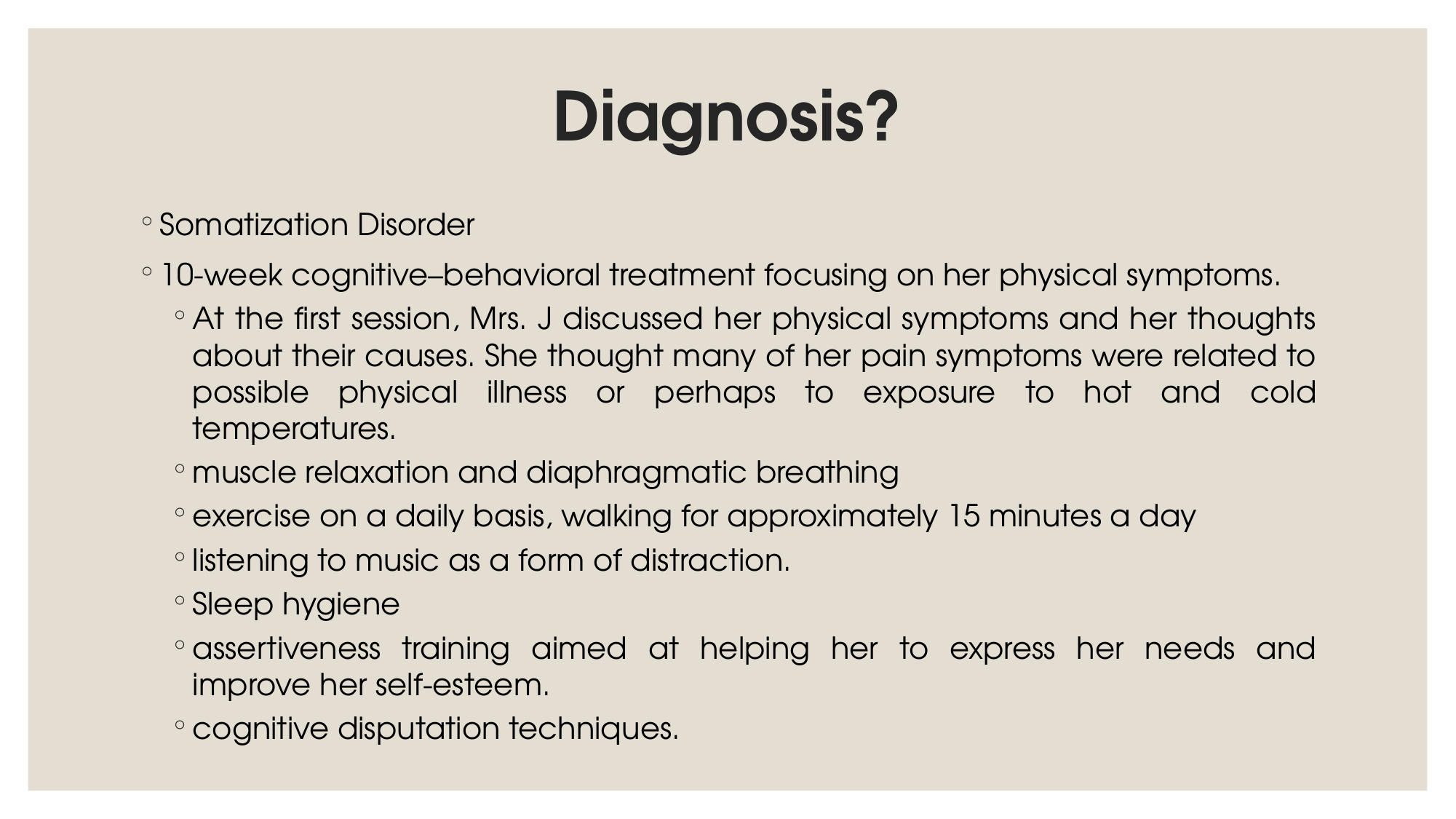

# Diagnosis?
Somatization Disorder
10-week cognitive–behavioral treatment focusing on her physical symptoms.
At the first session, Mrs. J discussed her physical symptoms and her thoughts about their causes. She thought many of her pain symptoms were related to possible physical illness or perhaps to exposure to hot and cold temperatures.
muscle relaxation and diaphragmatic breathing
exercise on a daily basis, walking for approximately 15 minutes a day
listening to music as a form of distraction.
Sleep hygiene
assertiveness training aimed at helping her to express her needs and improve her self-esteem.
cognitive disputation techniques.